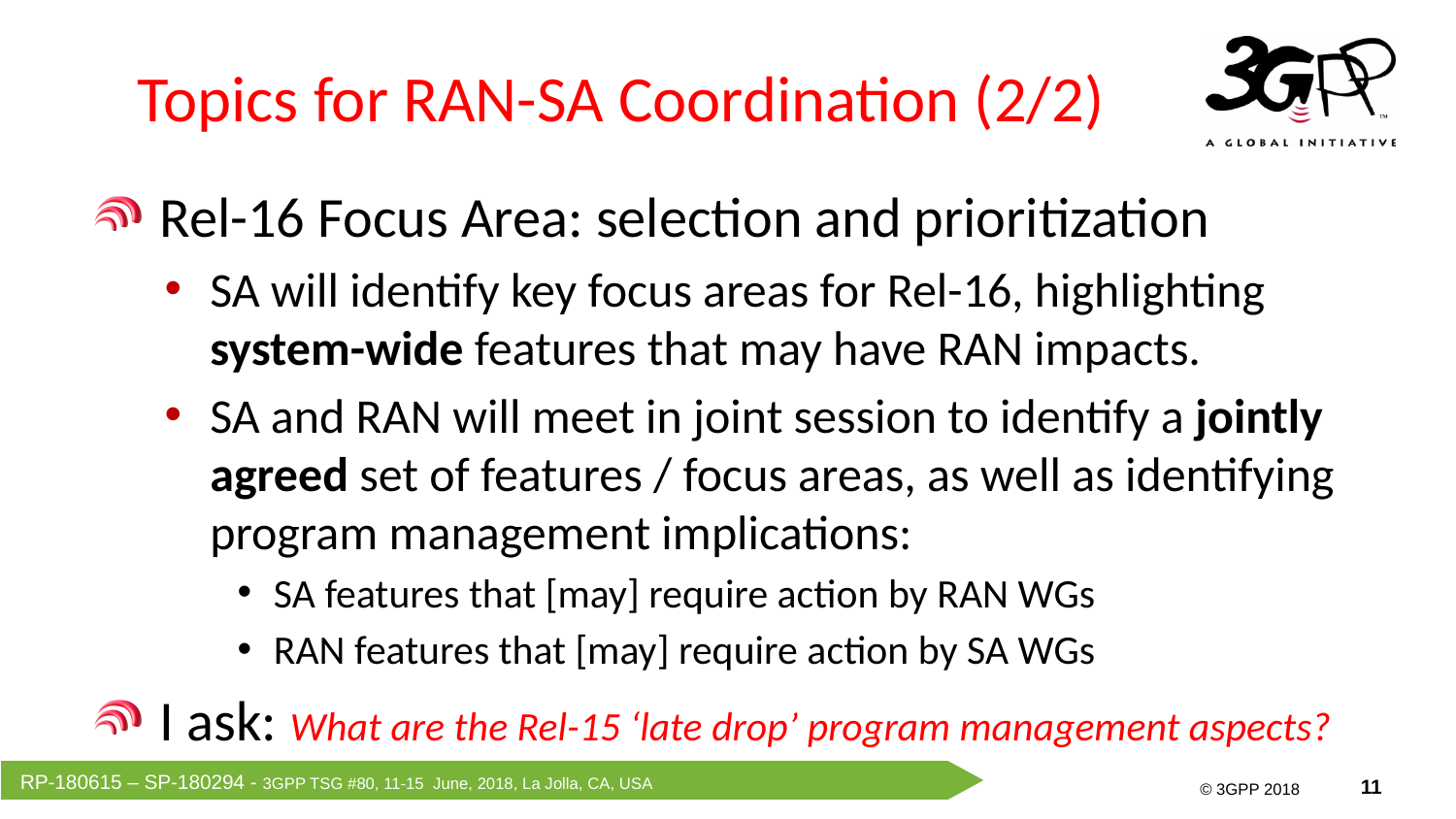

# Topics for RAN-SA Coordination (2/2)
 Rel-16 Focus Area: selection and prioritization
SA will identify key focus areas for Rel-16, highlighting system-wide features that may have RAN impacts.
SA and RAN will meet in joint session to identify a jointly agreed set of features / focus areas, as well as identifying program management implications:
SA features that [may] require action by RAN WGs
RAN features that [may] require action by SA WGs
 I ask: What are the Rel-15 ‘late drop’ program management aspects?